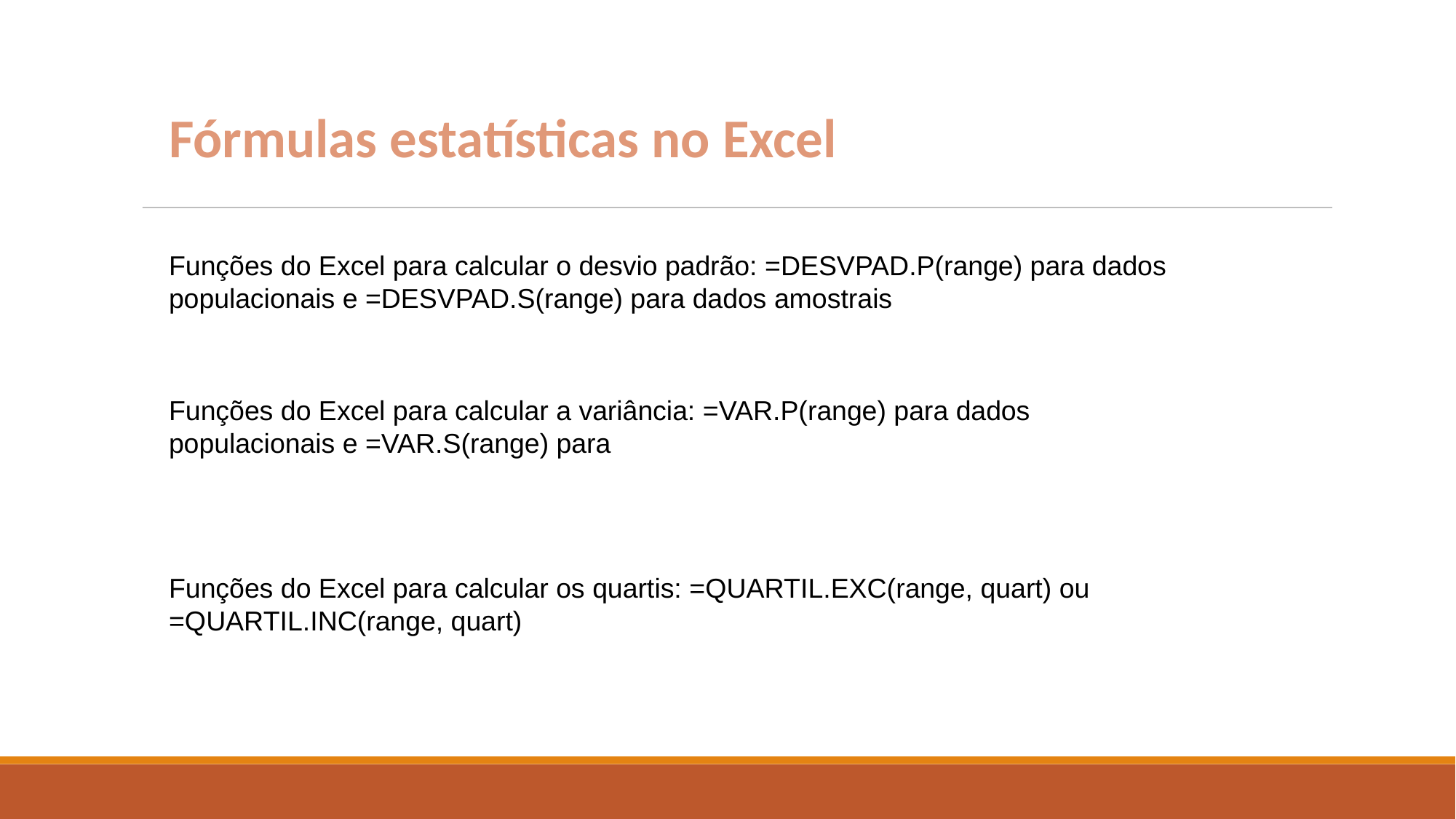

Fórmulas estatísticas no Excel
Funções do Excel para calcular o desvio padrão: =DESVPAD.P(range) para dados populacionais e =DESVPAD.S(range) para dados amostrais
Funções do Excel para calcular a variância: =VAR.P(range) para dados populacionais e =VAR.S(range) para
Funções do Excel para calcular os quartis: =QUARTIL.EXC(range, quart) ou =QUARTIL.INC(range, quart)